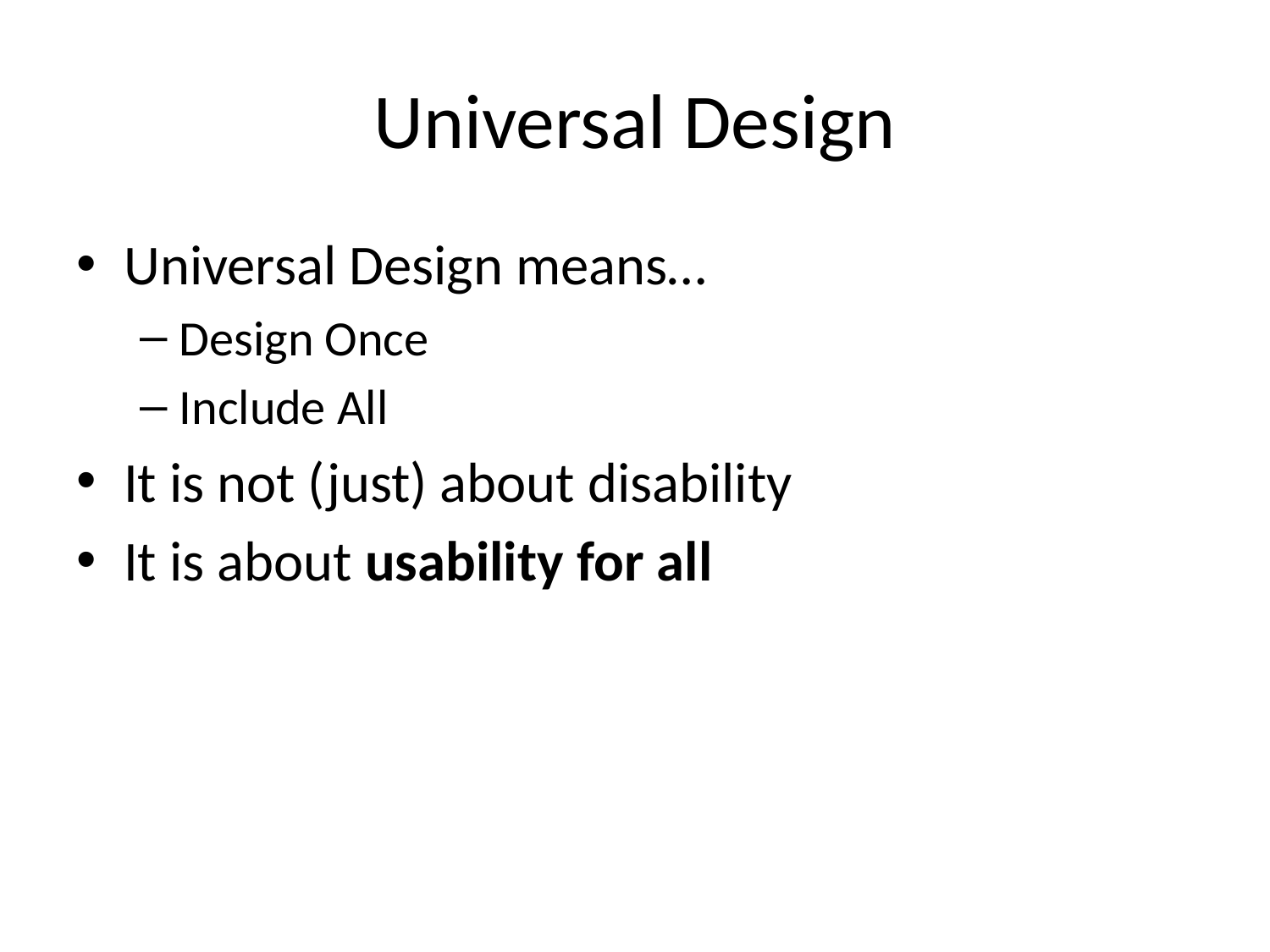

# Universal Design
Universal Design means…
Design Once
Include All
It is not (just) about disability
It is about usability for all